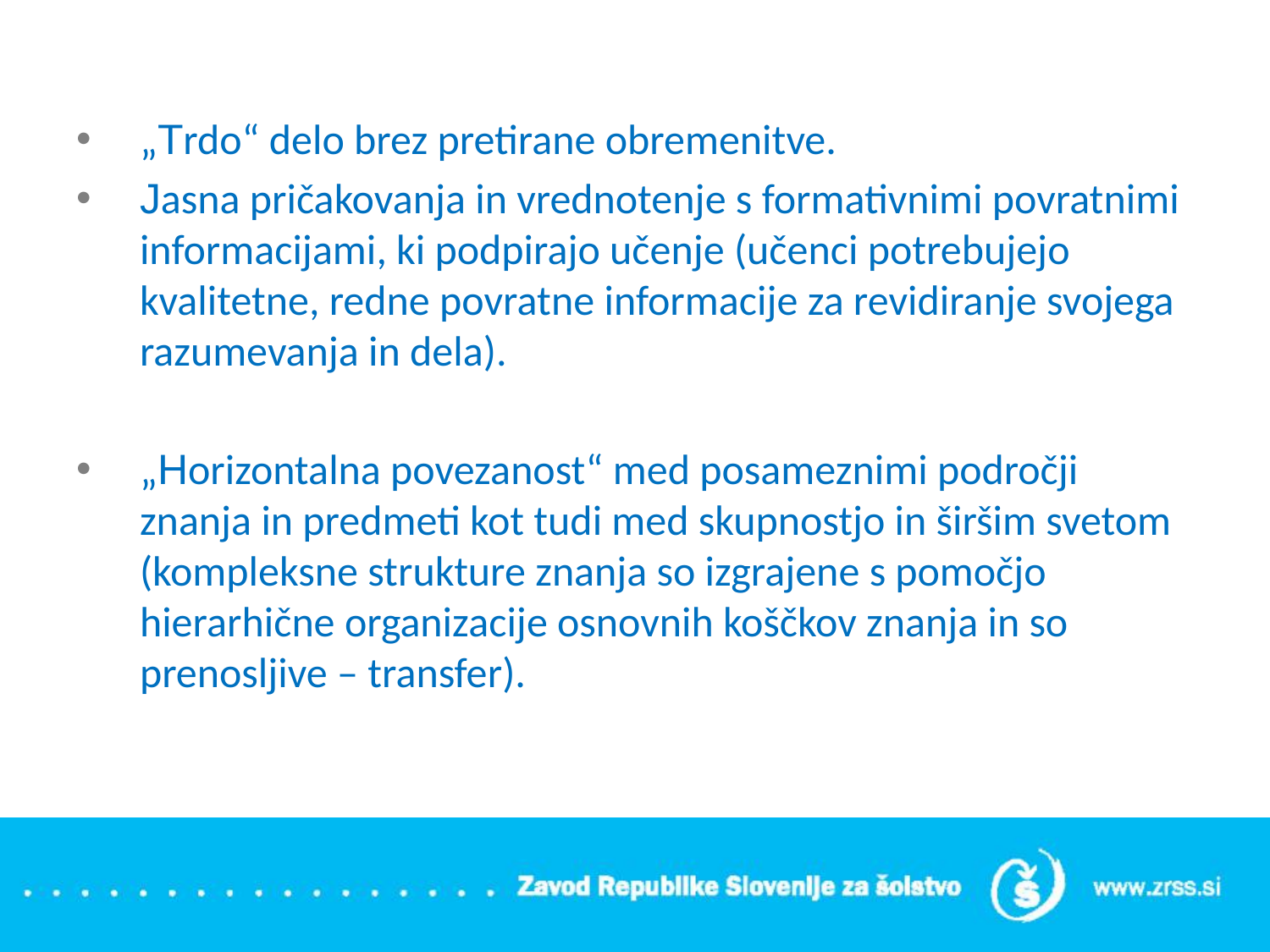

#
„Trdo“ delo brez pretirane obremenitve.
Jasna pričakovanja in vrednotenje s formativnimi povratnimi informacijami, ki podpirajo učenje (učenci potrebujejo kvalitetne, redne povratne informacije za revidiranje svojega razumevanja in dela).

„Horizontalna povezanost“ med posameznimi področji znanja in predmeti kot tudi med skupnostjo in širšim svetom (kompleksne strukture znanja so izgrajene s pomočjo hierarhične organizacije osnovnih koščkov znanja in so prenosljive – transfer).